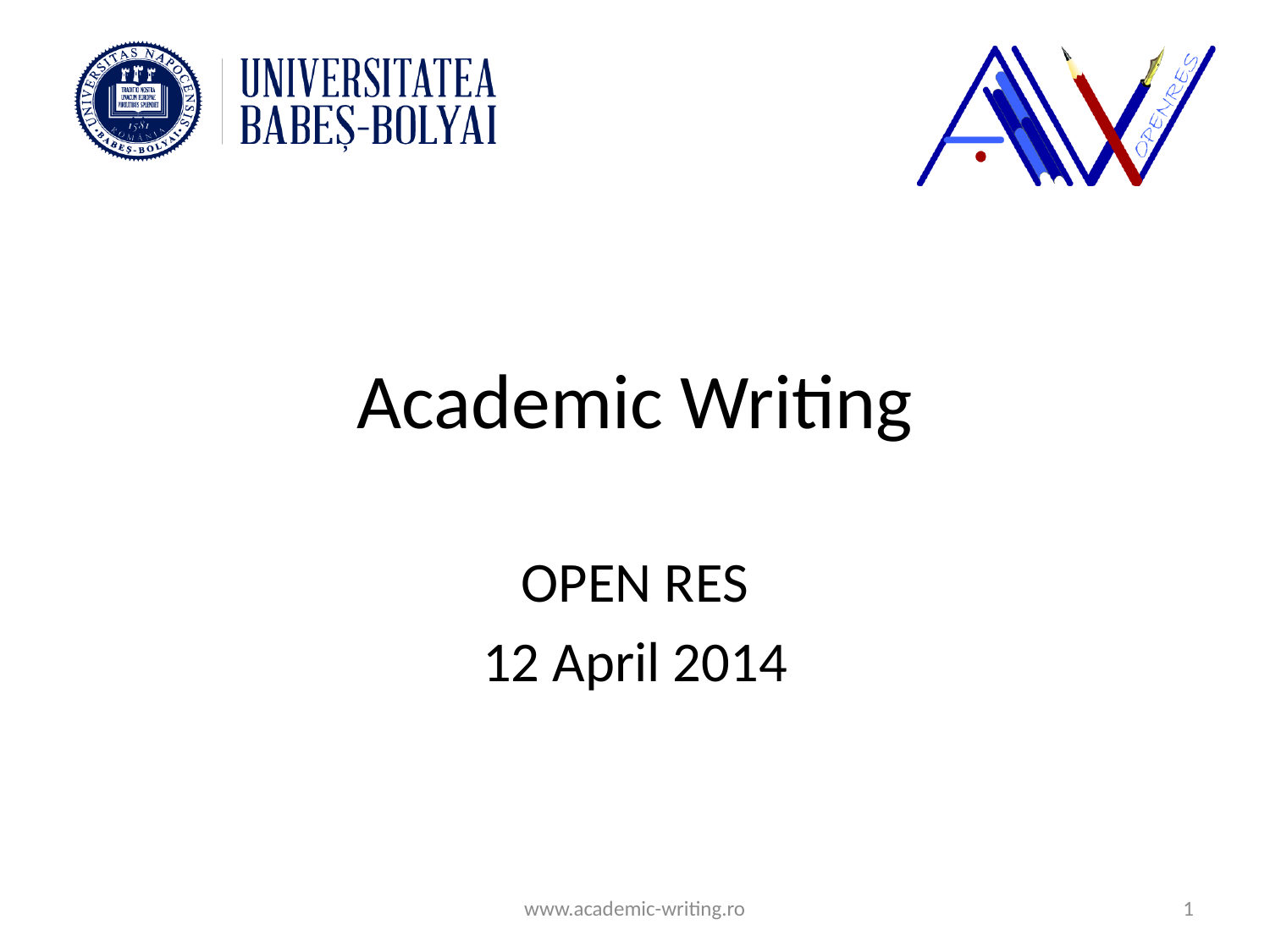

# Academic Writing
OPEN RES
12 April 2014
www.academic-writing.ro
1